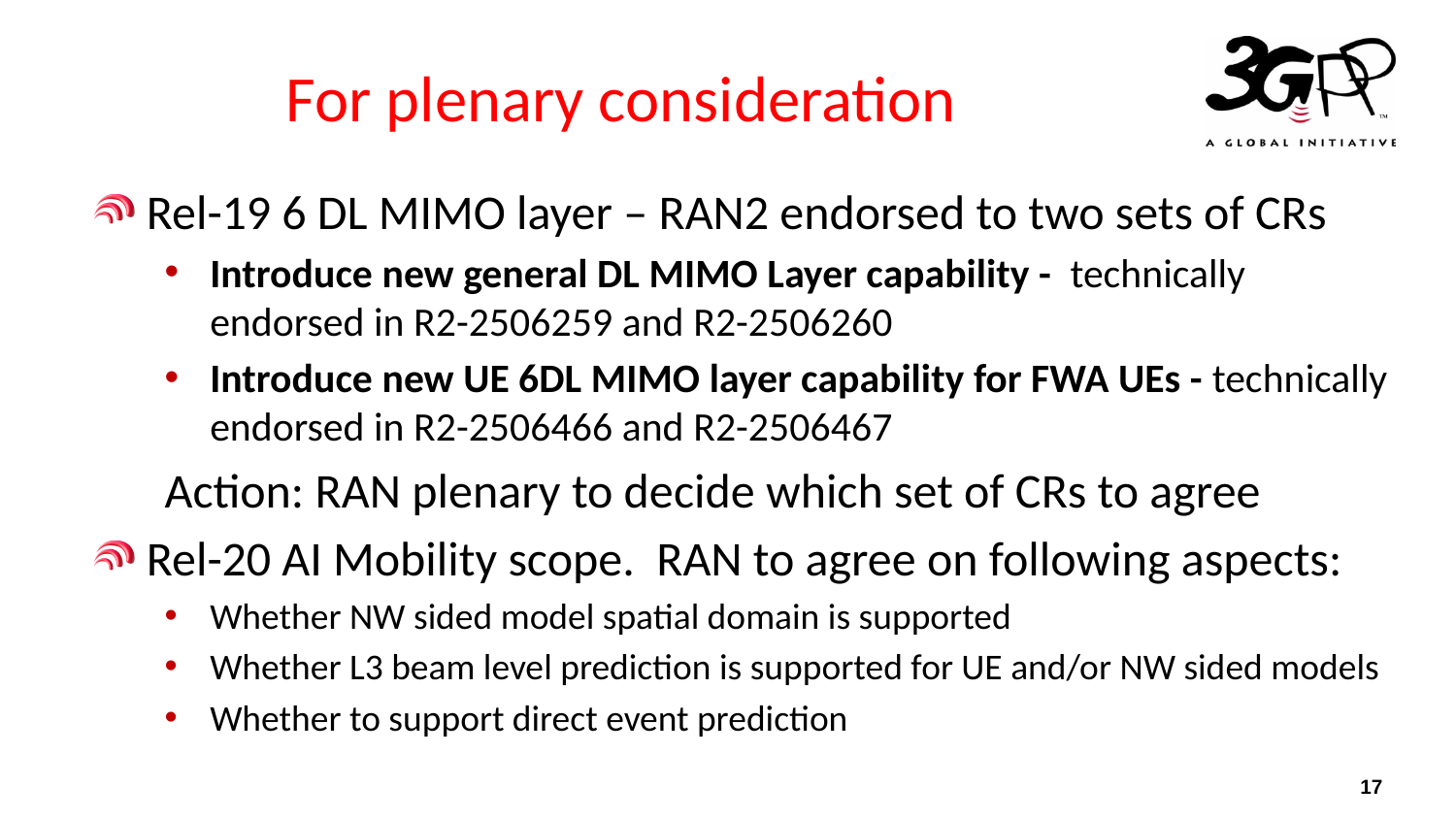

# For plenary consideration
Rel-19 6 DL MIMO layer – RAN2 endorsed to two sets of CRs
Introduce new general DL MIMO Layer capability -  technically endorsed in R2-2506259 and R2-2506260
Introduce new UE 6DL MIMO layer capability for FWA UEs - technically endorsed in R2-2506466 and R2-2506467
Action: RAN plenary to decide which set of CRs to agree
Rel-20 AI Mobility scope.  RAN to agree on following aspects:
Whether NW sided model spatial domain is supported
Whether L3 beam level prediction is supported for UE and/or NW sided models
Whether to support direct event prediction